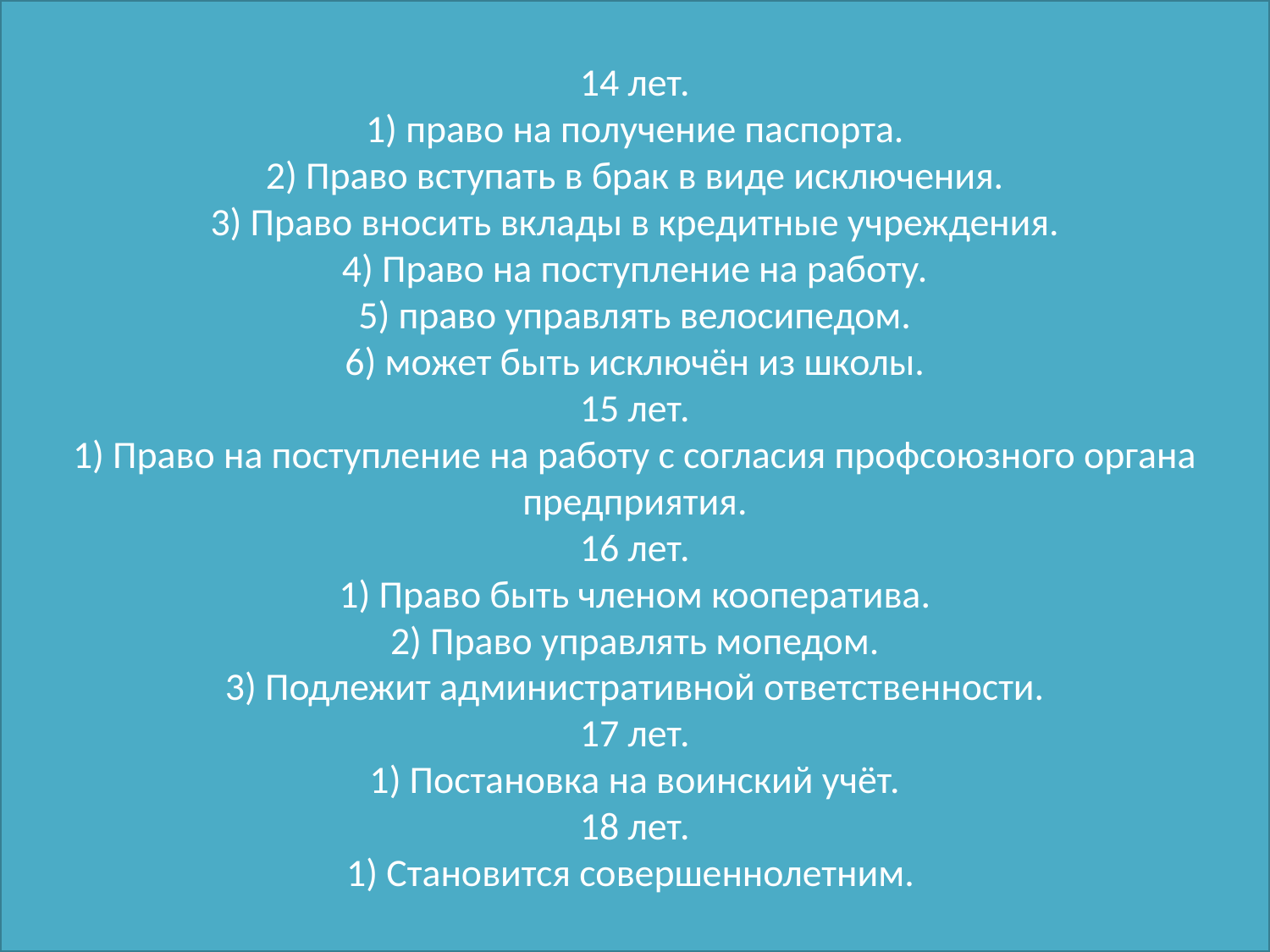

# 14 лет. 1) право на получение паспорта. 2) Право вступать в брак в виде исключения. 3) Право вносить вклады в кредитные учреждения. 4) Право на поступление на работу. 5) право управлять велосипедом. 6) может быть исключён из школы. 15 лет. 1) Право на поступление на работу с согласия профсоюзного органа предприятия. 16 лет. 1) Право быть членом кооператива. 2) Право управлять мопедом. 3) Подлежит административной ответственности. 17 лет. 1) Постановка на воинский учёт. 18 лет. 1) Становится совершеннолетним.
www.sliderpoint.org